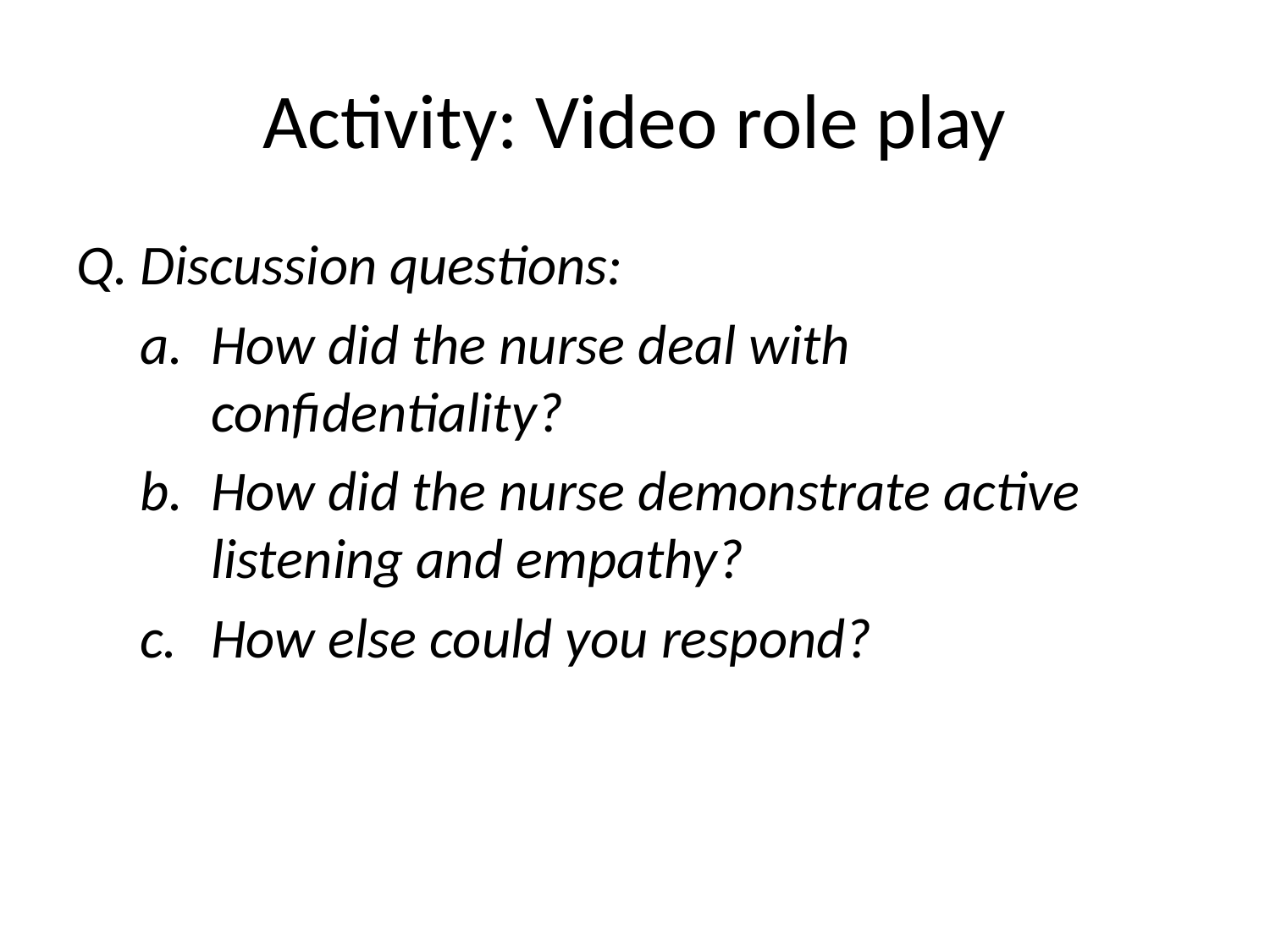

# Activity: Video role play
Q. Discussion questions:
How did the nurse deal with confidentiality?
How did the nurse demonstrate active listening and empathy?
How else could you respond?